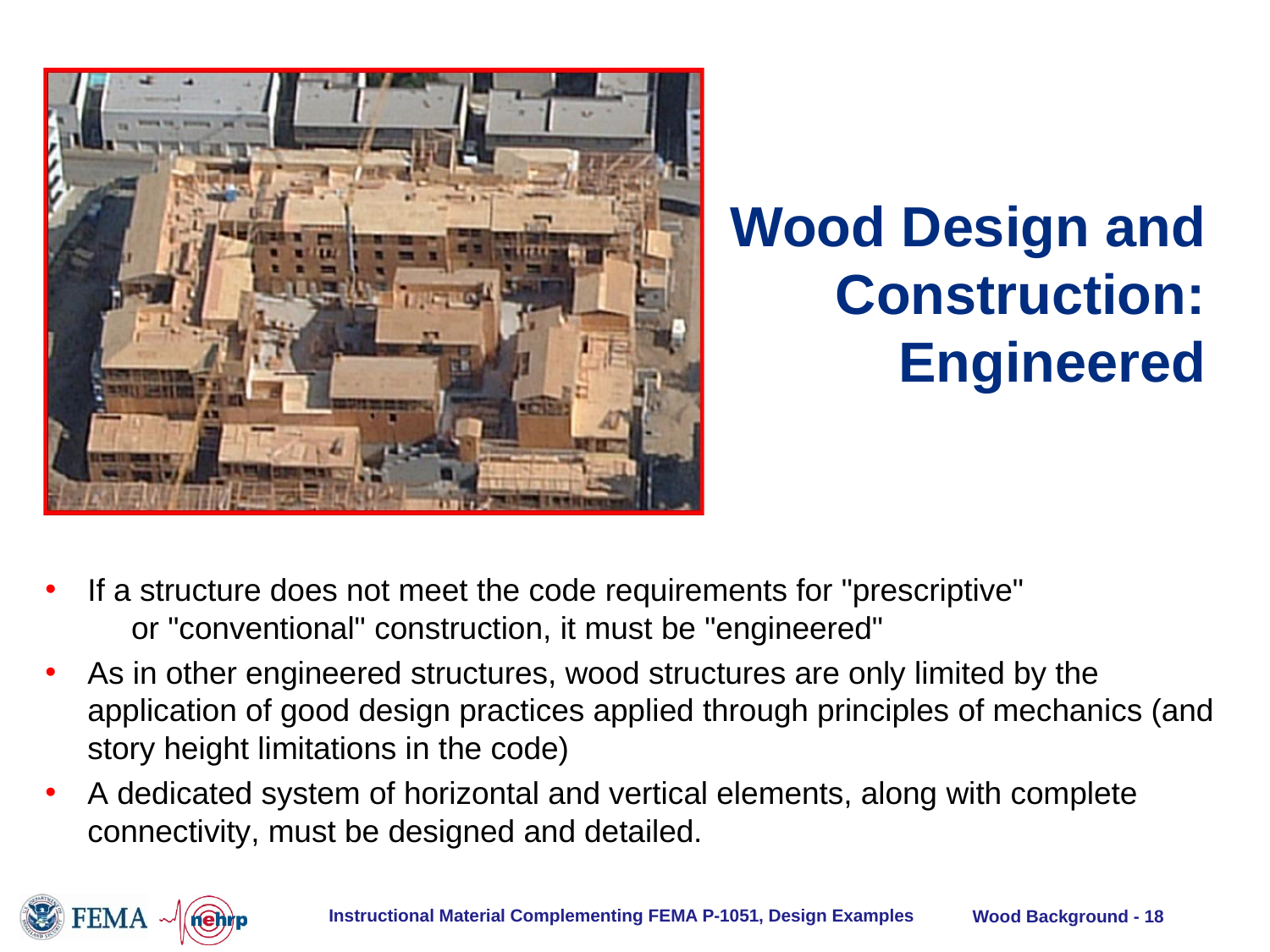

# Wood Design and Construction: Engineered
If a structure does not meet the code requirements for "prescriptive"	or "conventional" construction, it must be "engineered"
As in other engineered structures, wood structures are only limited by the application of good design practices applied through principles of mechanics (and story height limitations in the code)
A dedicated system of horizontal and vertical elements, along with complete connectivity, must be designed and detailed.